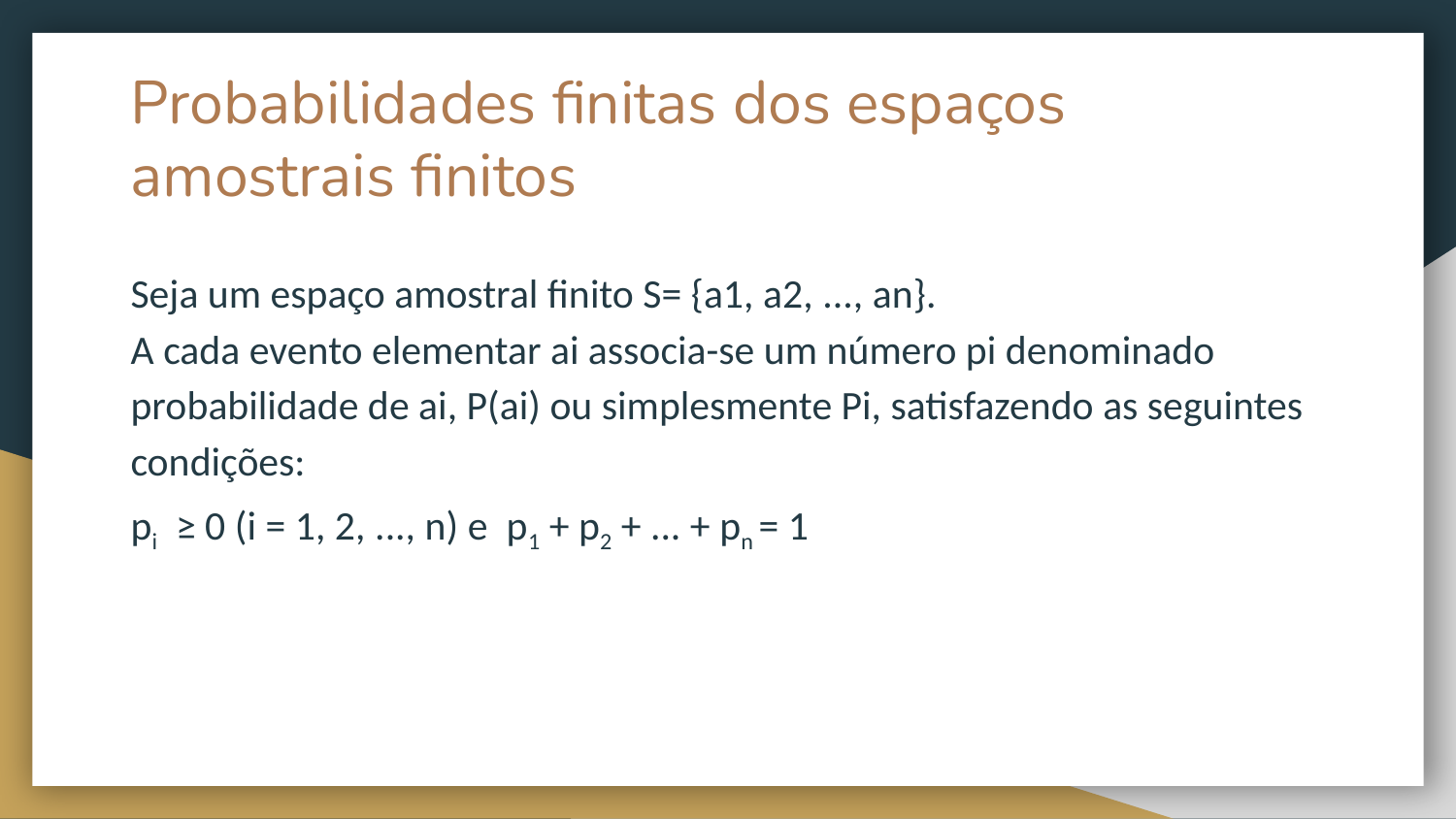

# Probabilidades finitas dos espaços amostrais finitos
Seja um espaço amostral finito S= {a1, a2, ..., an}.
A cada evento elementar ai associa-se um número pi denominado probabilidade de ai, P(ai) ou simplesmente Pi, satisfazendo as seguintes condições:
pi  ≥ 0 (i = 1, 2, ..., n) e  p1 + p2 + ... + pn = 1